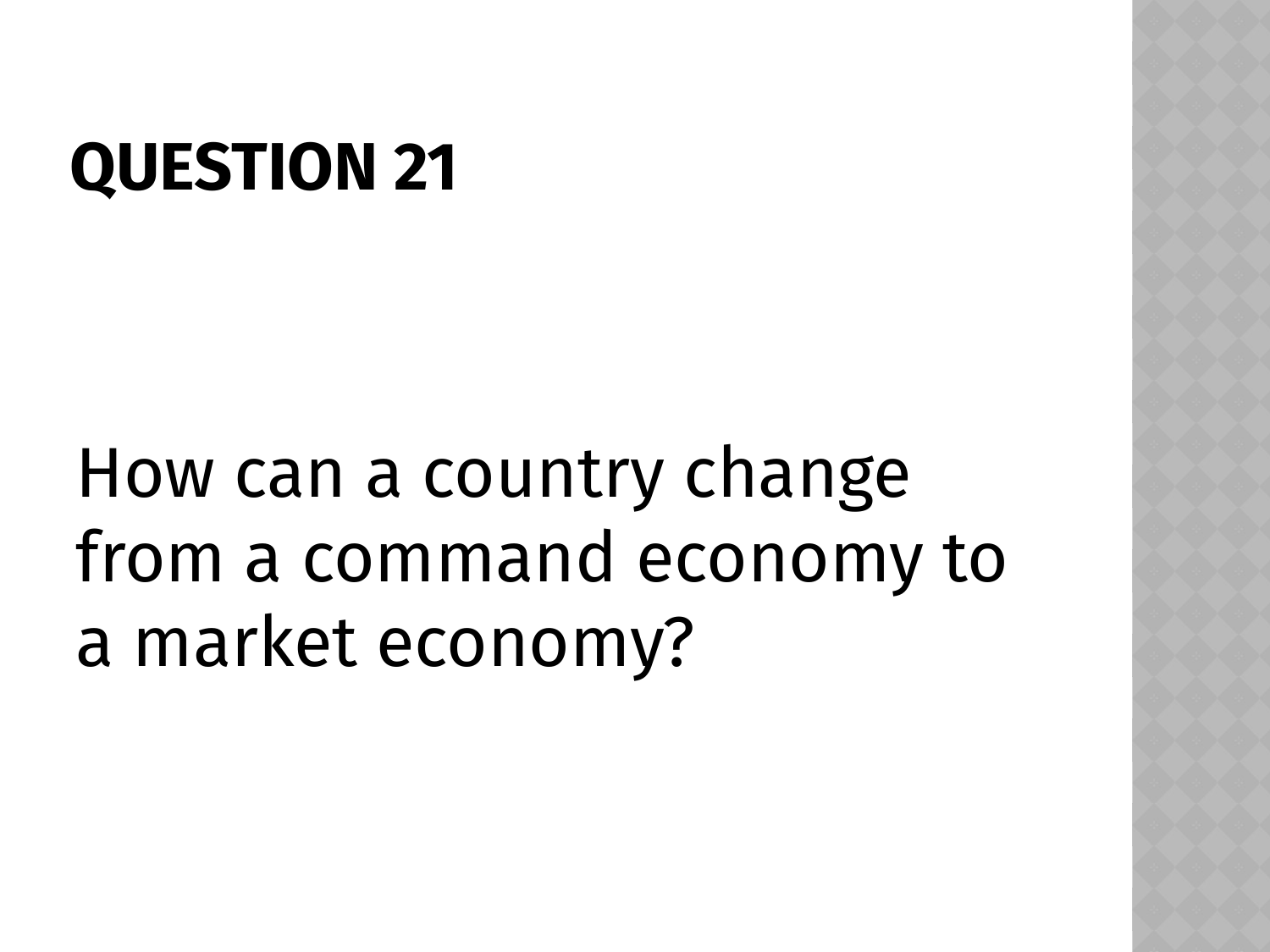

# Question 21

How can a country change from a command economy to a market economy?